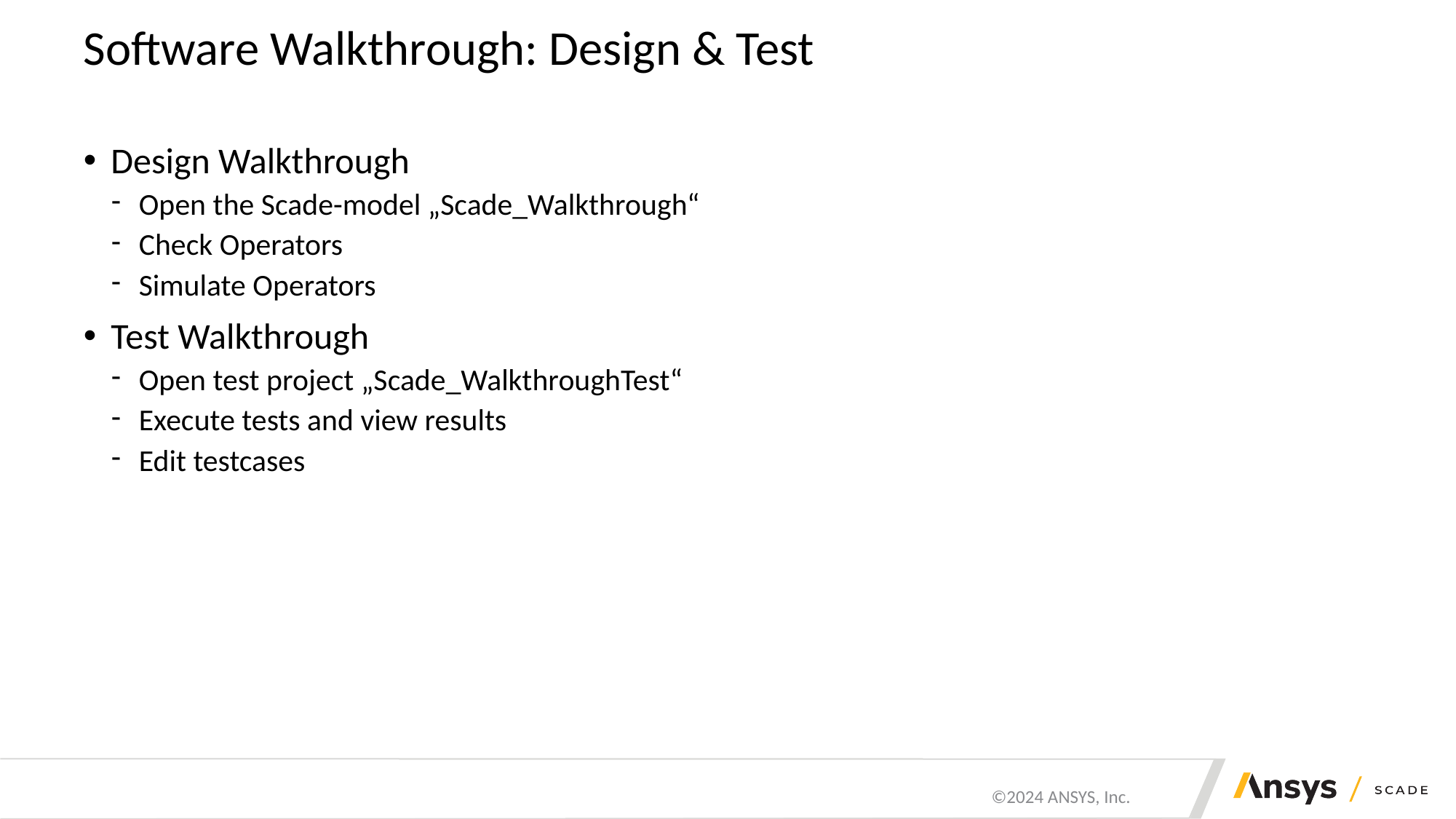

# Software Walkthrough: Design & Test
Design Walkthrough
Open the Scade-model „Scade_Walkthrough“
Check Operators
Simulate Operators
Test Walkthrough
Open test project „Scade_WalkthroughTest“
Execute tests and view results
Edit testcases